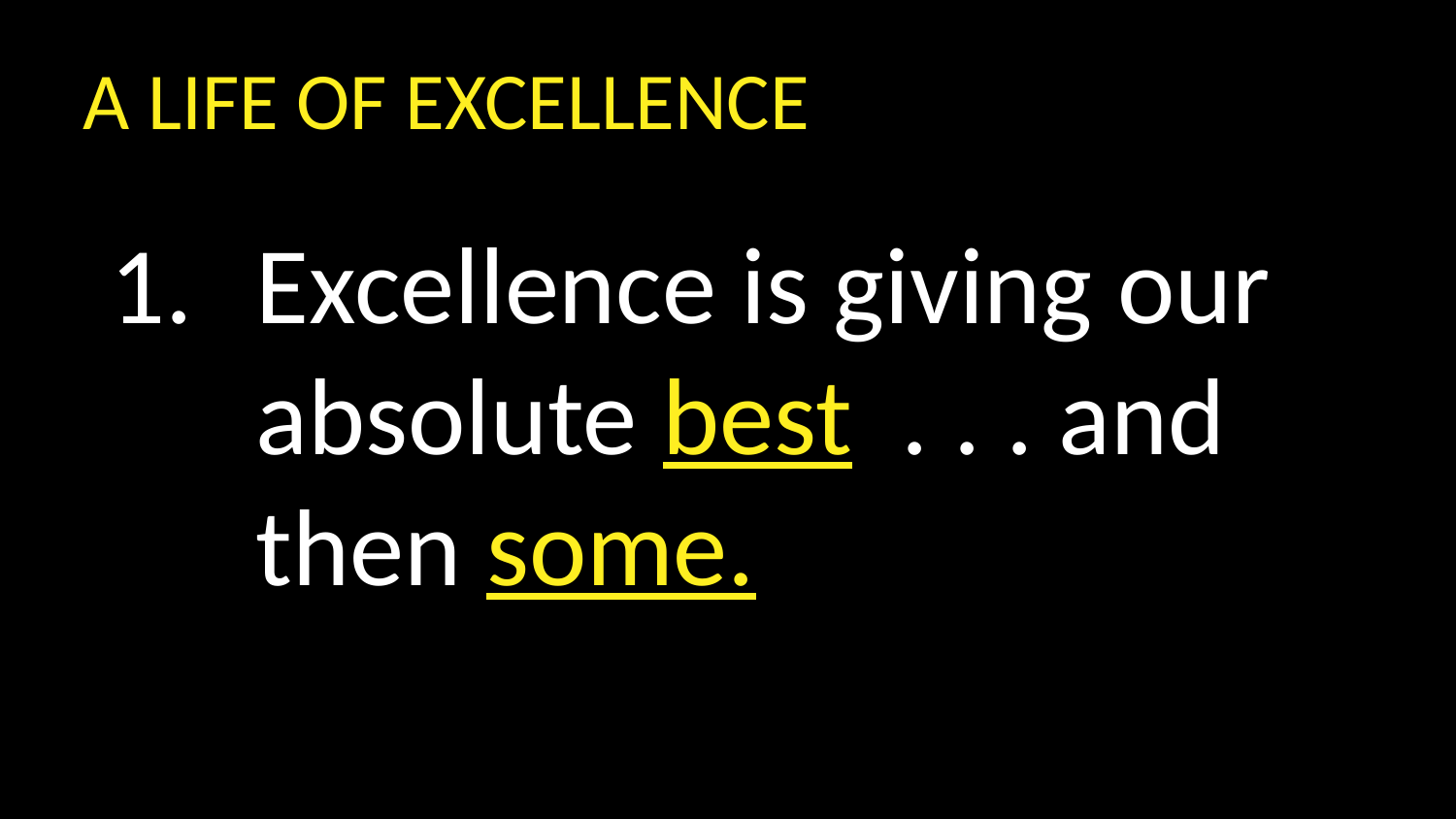

A LIFE OF EXCELLENCE
Excellence is giving our absolute best  . . . and then some.